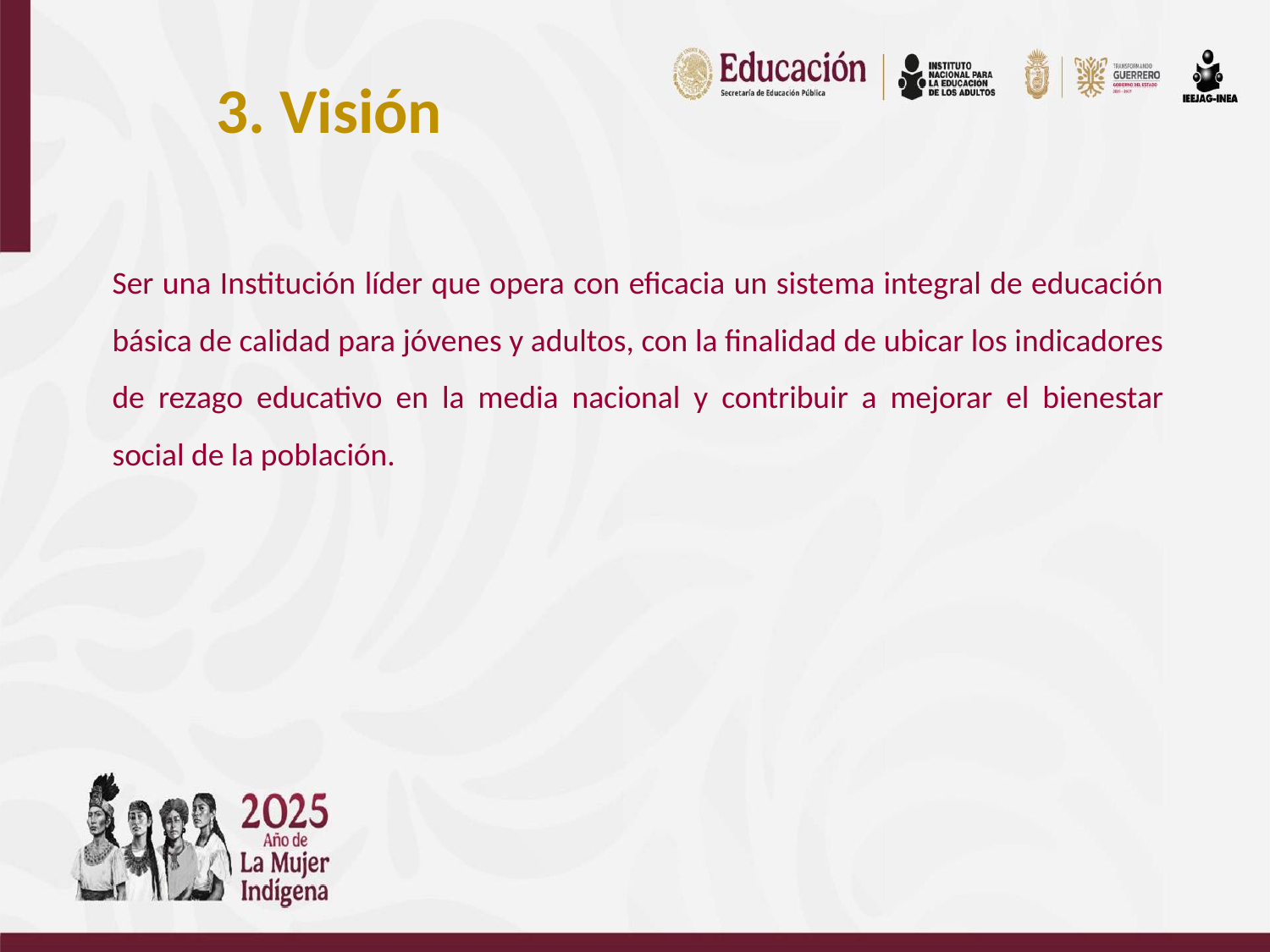

3. Visión
Ser una Institución líder que opera con eficacia un sistema integral de educación básica de calidad para jóvenes y adultos, con la finalidad de ubicar los indicadores de rezago educativo en la media nacional y contribuir a mejorar el bienestar social de la población.